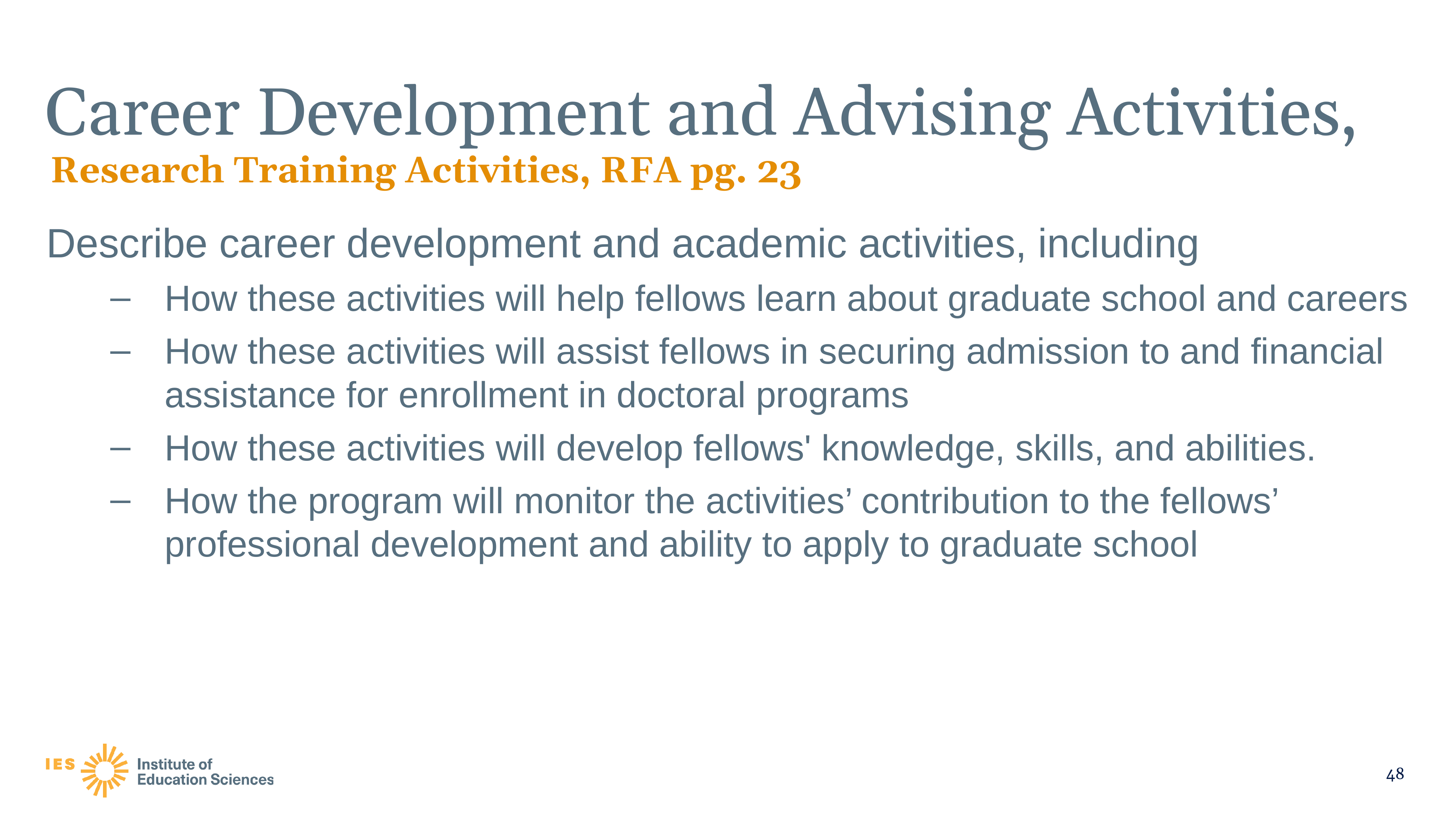

# Career Development and Advising Activities,
Research Training Activities, RFA pg. 23
Describe career development and academic activities, including
How these activities will help fellows learn about graduate school and careers
How these activities will assist fellows in securing admission to and financial assistance for enrollment in doctoral programs
How these activities will develop fellows' knowledge, skills, and abilities.
How the program will monitor the activities’ contribution to the fellows’ professional development and ability to apply to graduate school

48